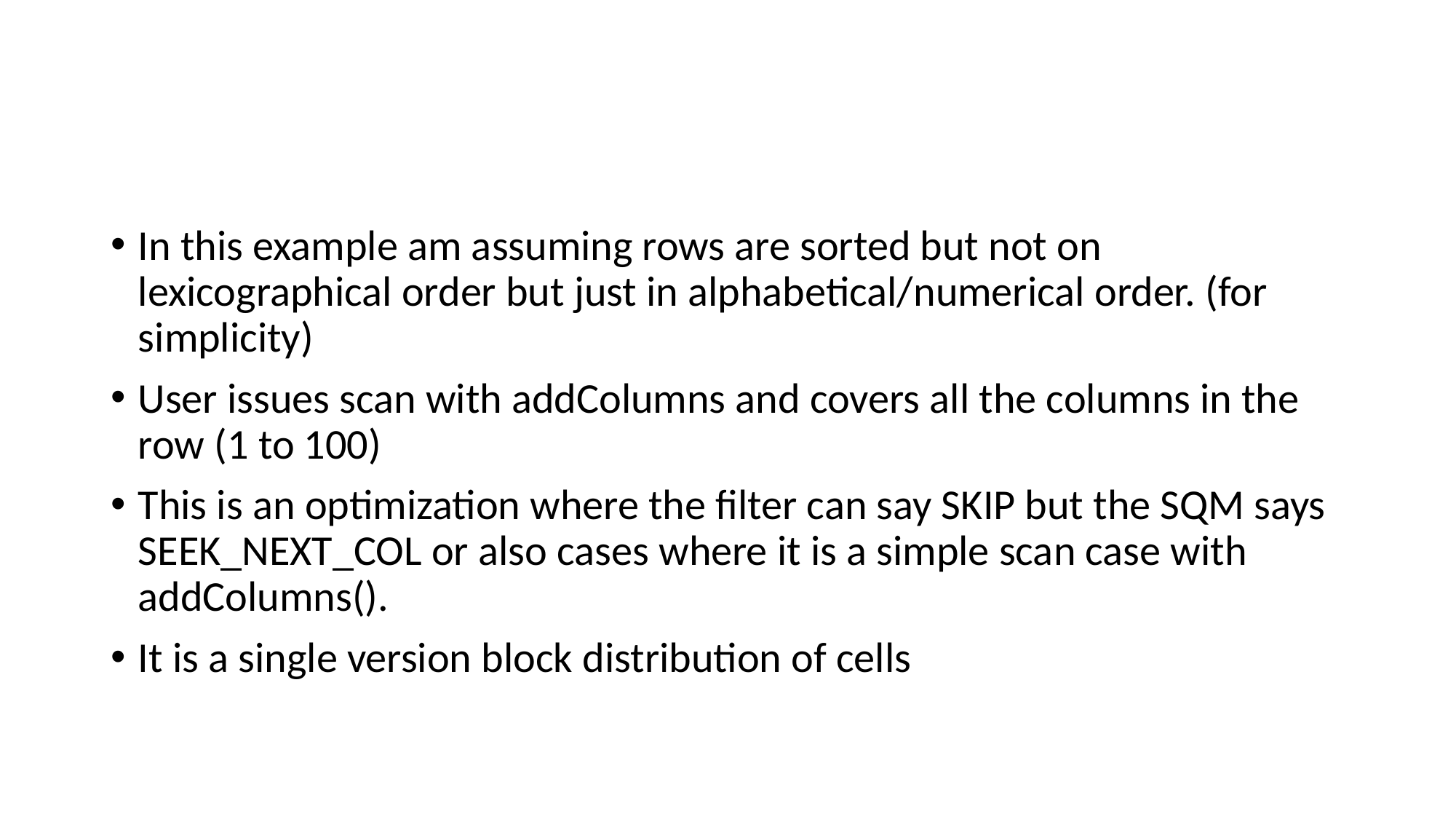

#
In this example am assuming rows are sorted but not on lexicographical order but just in alphabetical/numerical order. (for simplicity)
User issues scan with addColumns and covers all the columns in the row (1 to 100)
This is an optimization where the filter can say SKIP but the SQM says SEEK_NEXT_COL or also cases where it is a simple scan case with addColumns().
It is a single version block distribution of cells